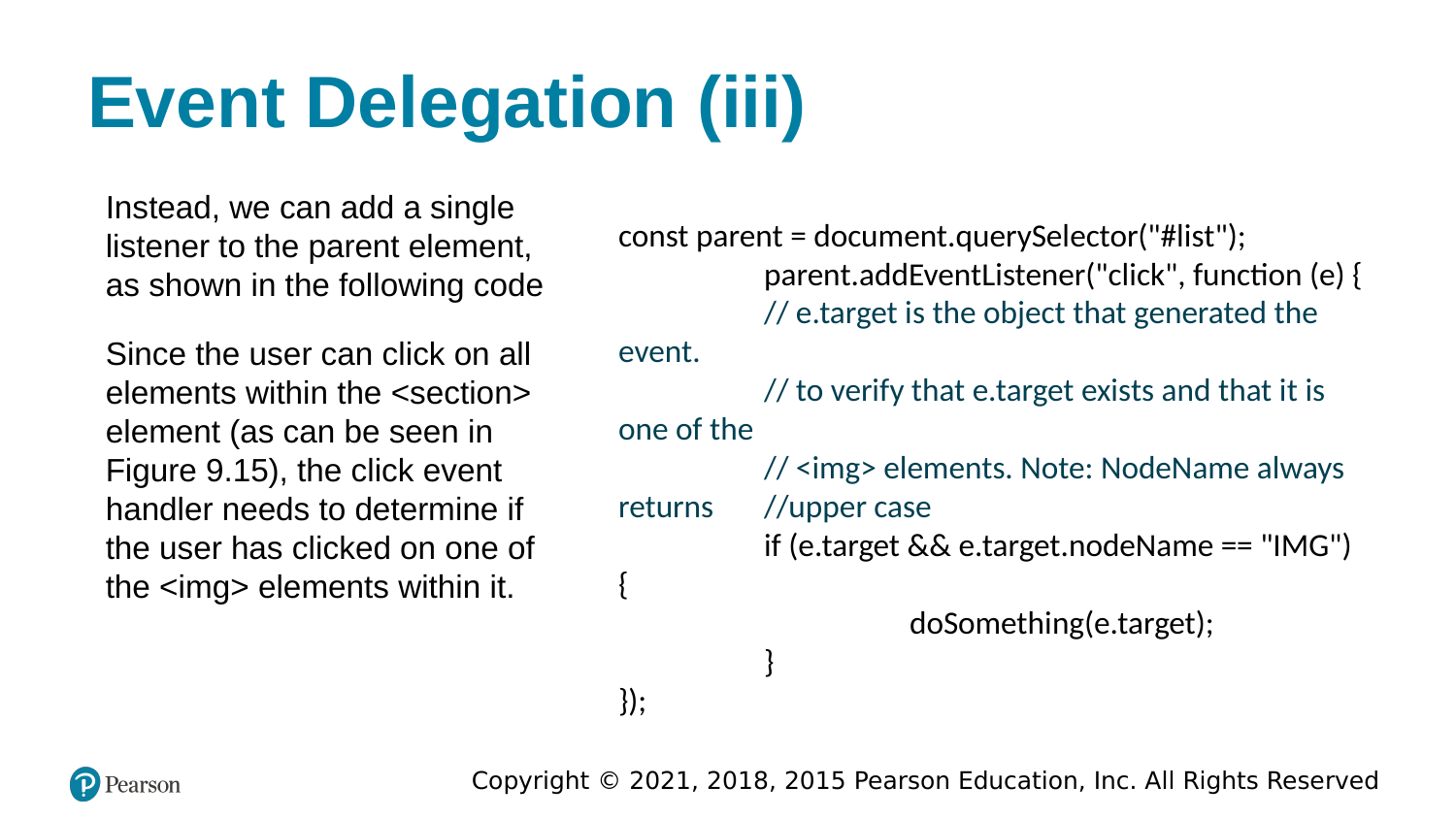

# Event Delegation (iii)
Instead, we can add a single listener to the parent element, as shown in the following code
Since the user can click on all elements within the <section> element (as can be seen in Figure 9.15), the click event handler needs to determine if the user has clicked on one of the <img> elements within it.
const parent = document.querySelector("#list");
	parent.addEventListener("click", function (e) {
	// e.target is the object that generated the event.
	// to verify that e.target exists and that it is one of the
	// <img> elements. Note: NodeName always returns 	//upper case
	if (e.target && e.target.nodeName == "IMG") {
		doSomething(e.target);
	}
});